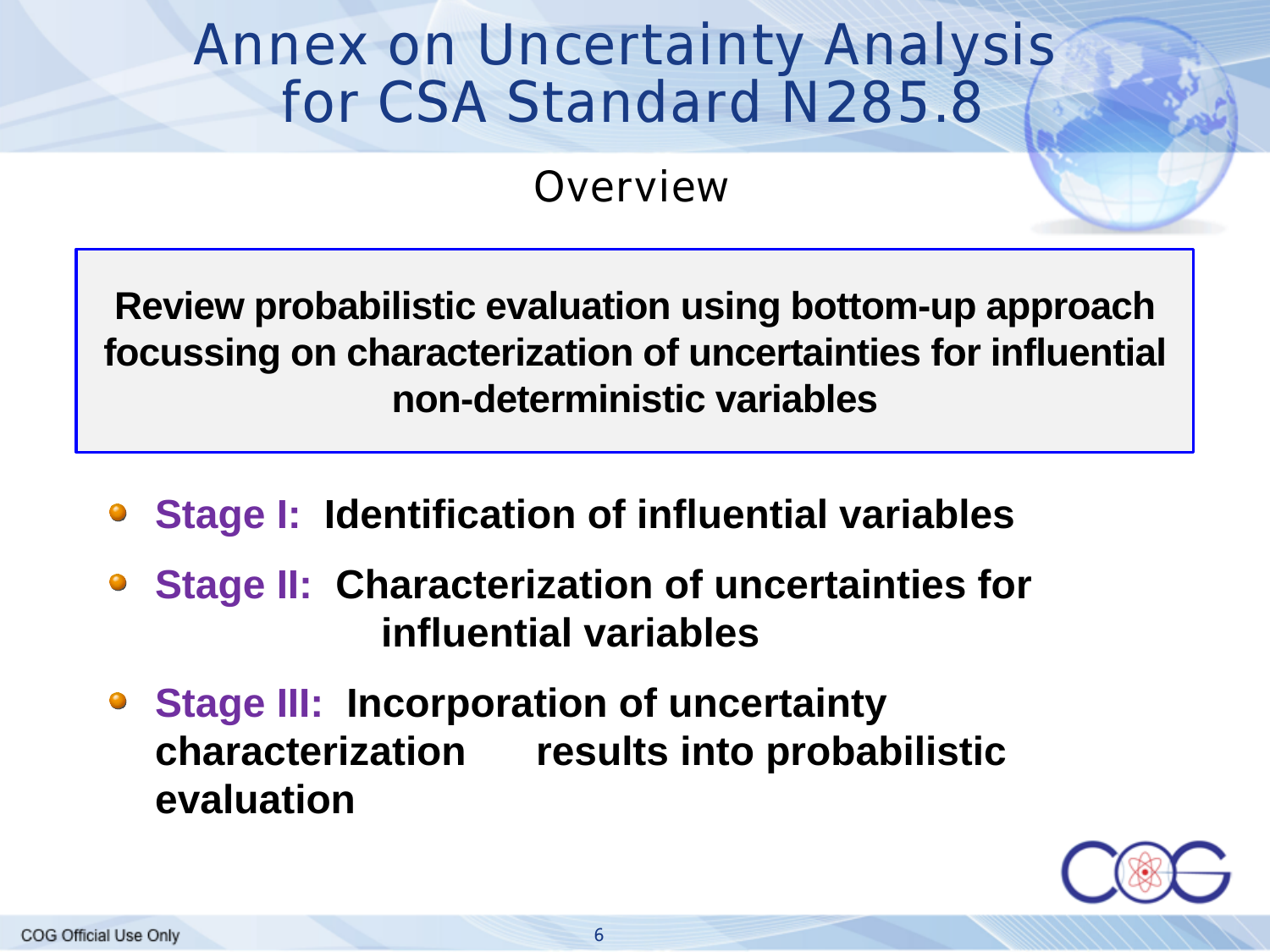

Annex on Uncertainty Analysis
for CSA Standard N285.8
Overview
Review probabilistic evaluation using bottom-up approach focussing on characterization of uncertainties for influential non-deterministic variables
Stage I:  Identification of influential variables
Stage II:  Characterization of uncertainties for 	 influential variables
Stage III:  Incorporation of uncertainty characterization 	results into probabilistic evaluation